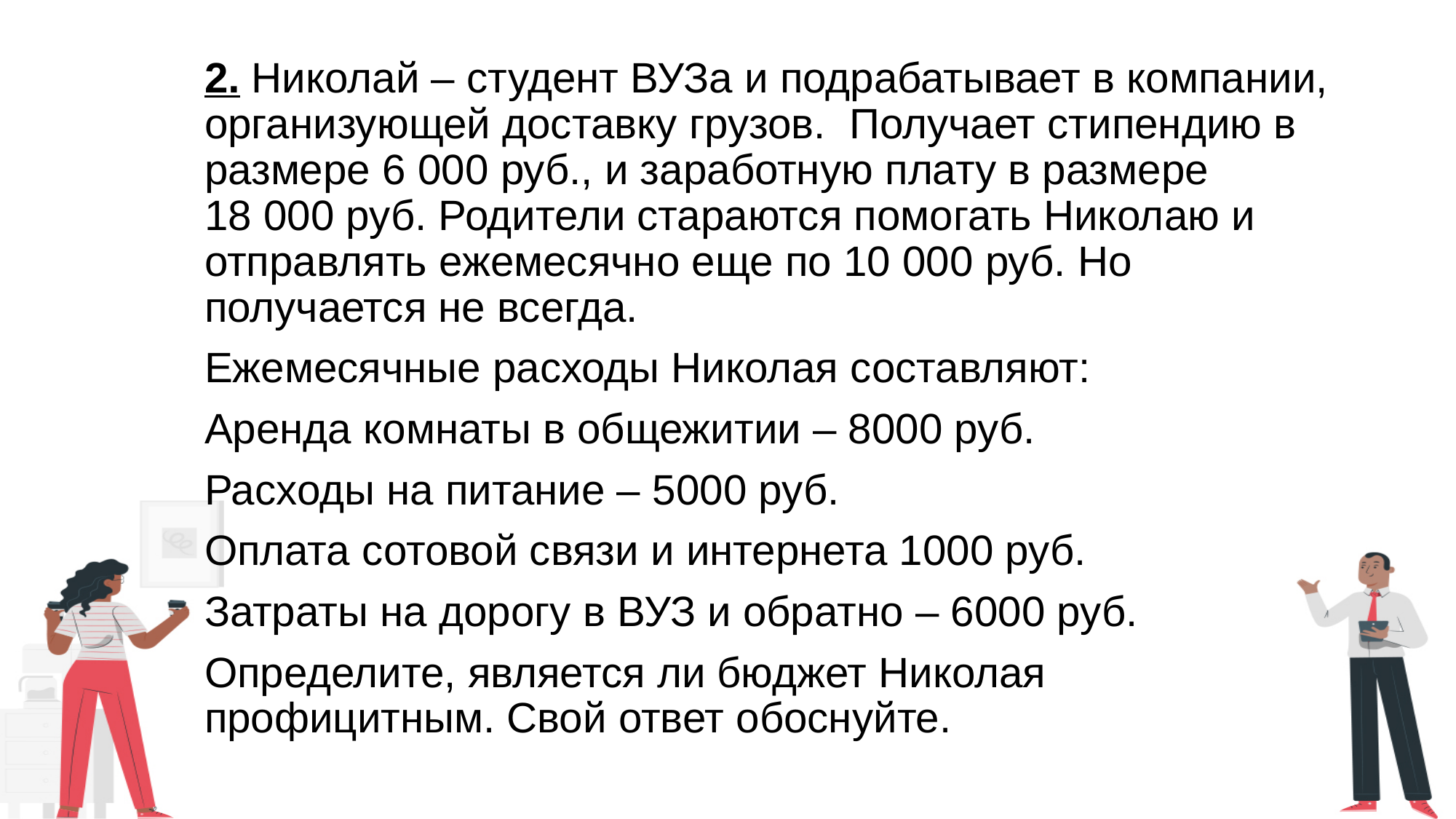

2. Николай – студент ВУЗа и подрабатывает в компании, организующей доставку грузов.  Получает стипендию в размере 6 000 руб., и заработную плату в размере 18 000 руб. Родители стараются помогать Николаю и отправлять ежемесячно еще по 10 000 руб. Но получается не всегда.
Ежемесячные расходы Николая составляют:
Аренда комнаты в общежитии – 8000 руб.
Расходы на питание – 5000 руб.
Оплата сотовой связи и интернета 1000 руб.
Затраты на дорогу в ВУЗ и обратно – 6000 руб.
Определите, является ли бюджет Николая профицитным. Свой ответ обоснуйте.